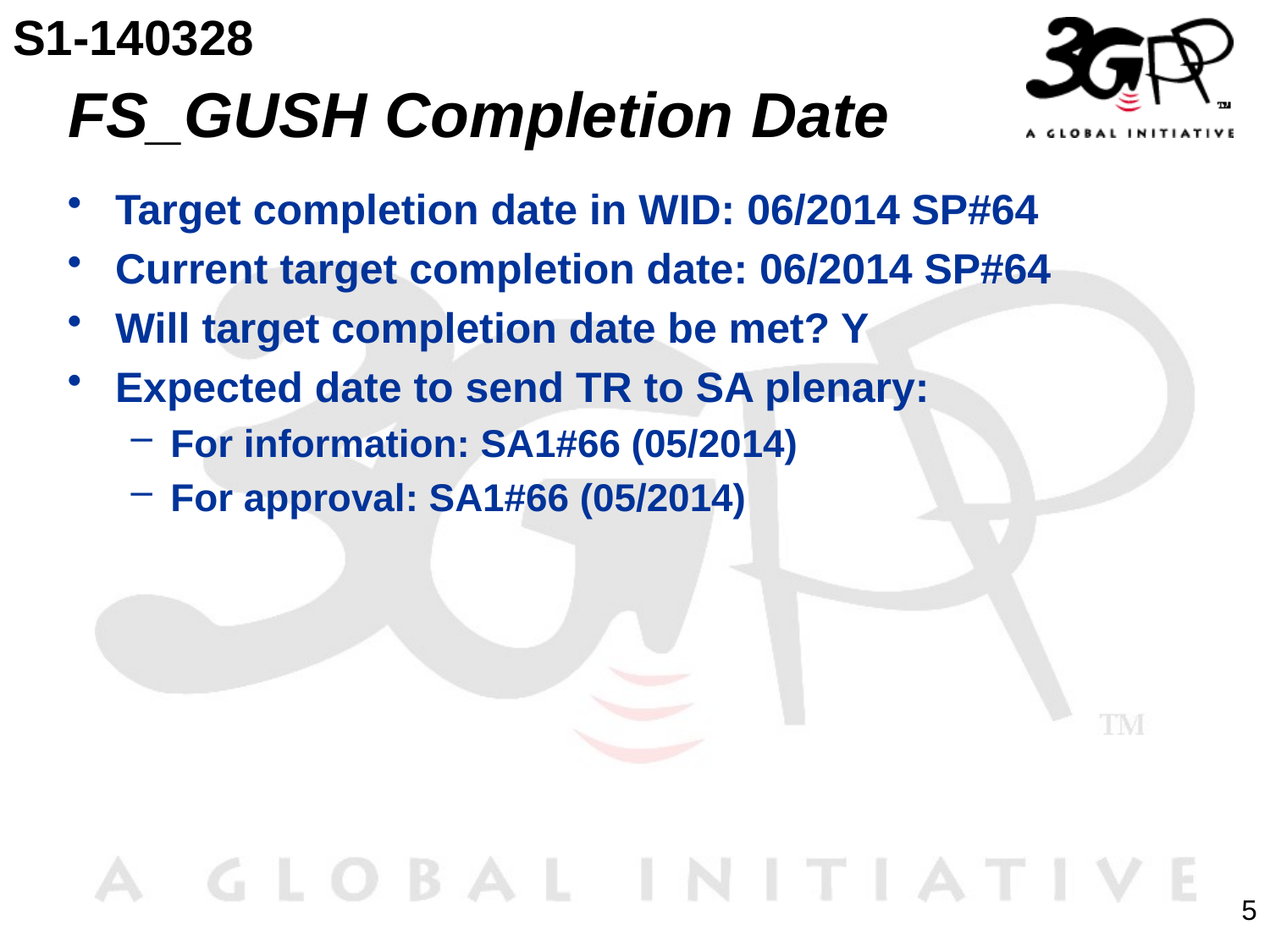

S1-140328
# FS_GUSH Completion Date
Target completion date in WID: 06/2014 SP#64
Current target completion date: 06/2014 SP#64
Will target completion date be met? Y
Expected date to send TR to SA plenary:
For information: SA1#66 (05/2014)
For approval: SA1#66 (05/2014)

5